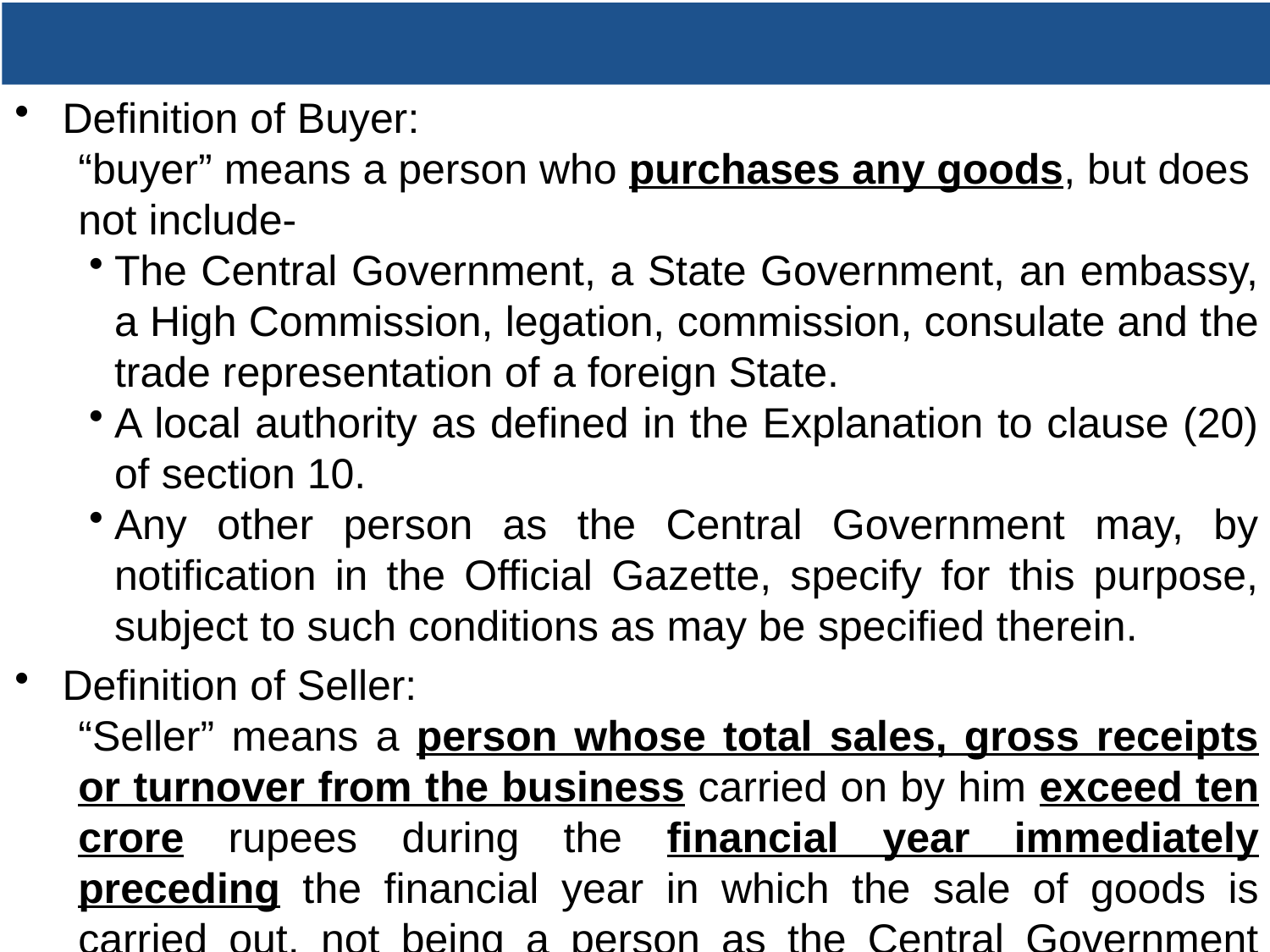

# Contd….
Definition of Buyer:
“buyer” means a person who purchases any goods, but does not include-
The Central Government, a State Government, an embassy, a High Commission, legation, commission, consulate and the trade representation of a foreign State.
A local authority as defined in the Explanation to clause (20) of section 10.
Any other person as the Central Government may, by notification in the Official Gazette, specify for this purpose, subject to such conditions as may be specified therein.
Definition of Seller:
“Seller” means a person whose total sales, gross receipts or turnover from the business carried on by him exceed ten crore rupees during the financial year immediately preceding the financial year in which the sale of goods is carried out, not being a person as the Central Government may, by notification in the Official Gazette, specify for this purpose, subject to such conditions as may be specified therein.

118